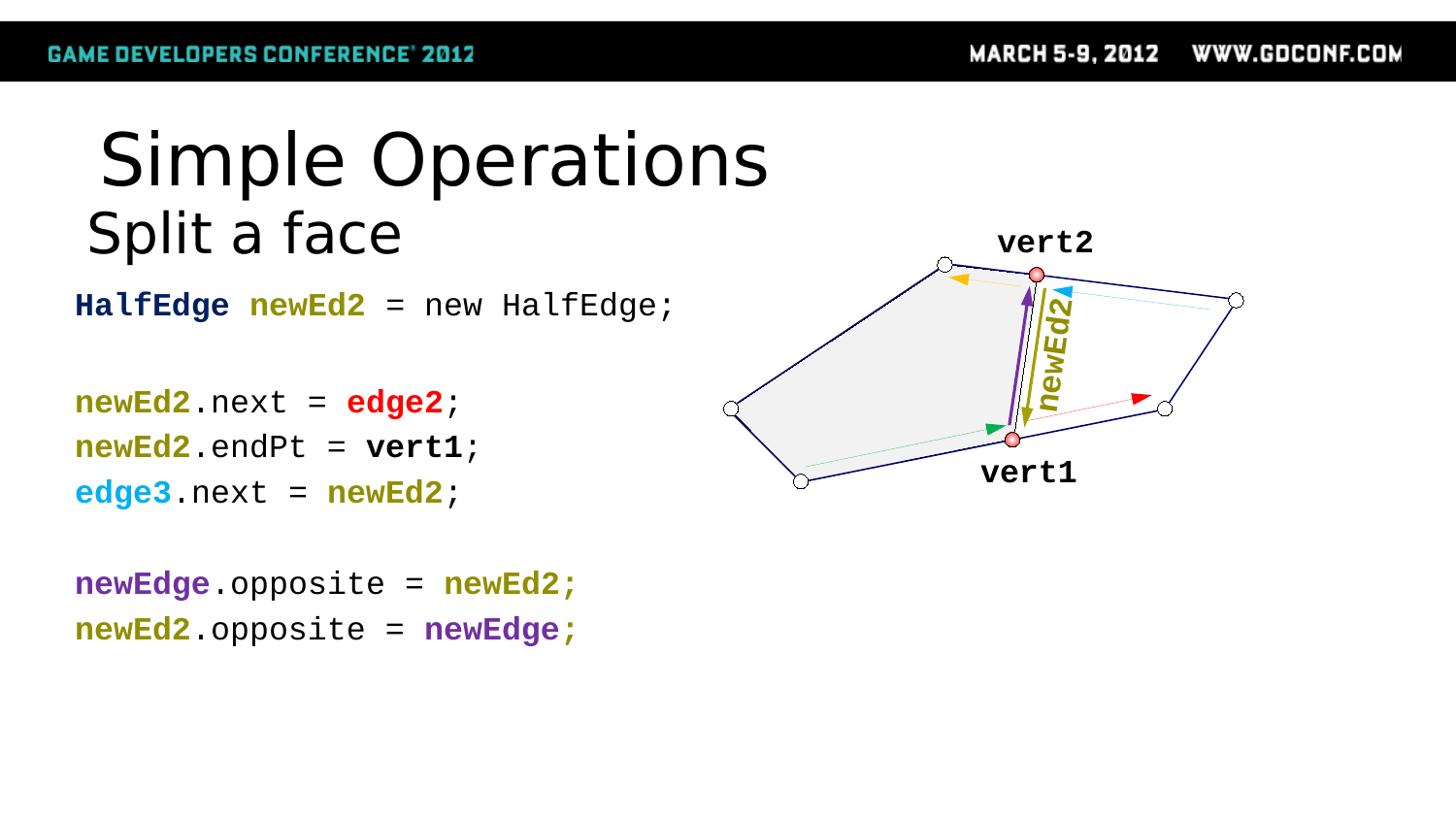

# Simple Operations
Split a face
vert2

HalfEdge newEd2 = new HalfEdge;

newEd2

newEd2.next = edge2;
newEd2.endPt = vert1;
edge3.next = newEd2;

vert1

newEdge.opposite = newEd2;
newEd2.opposite = newEdge;